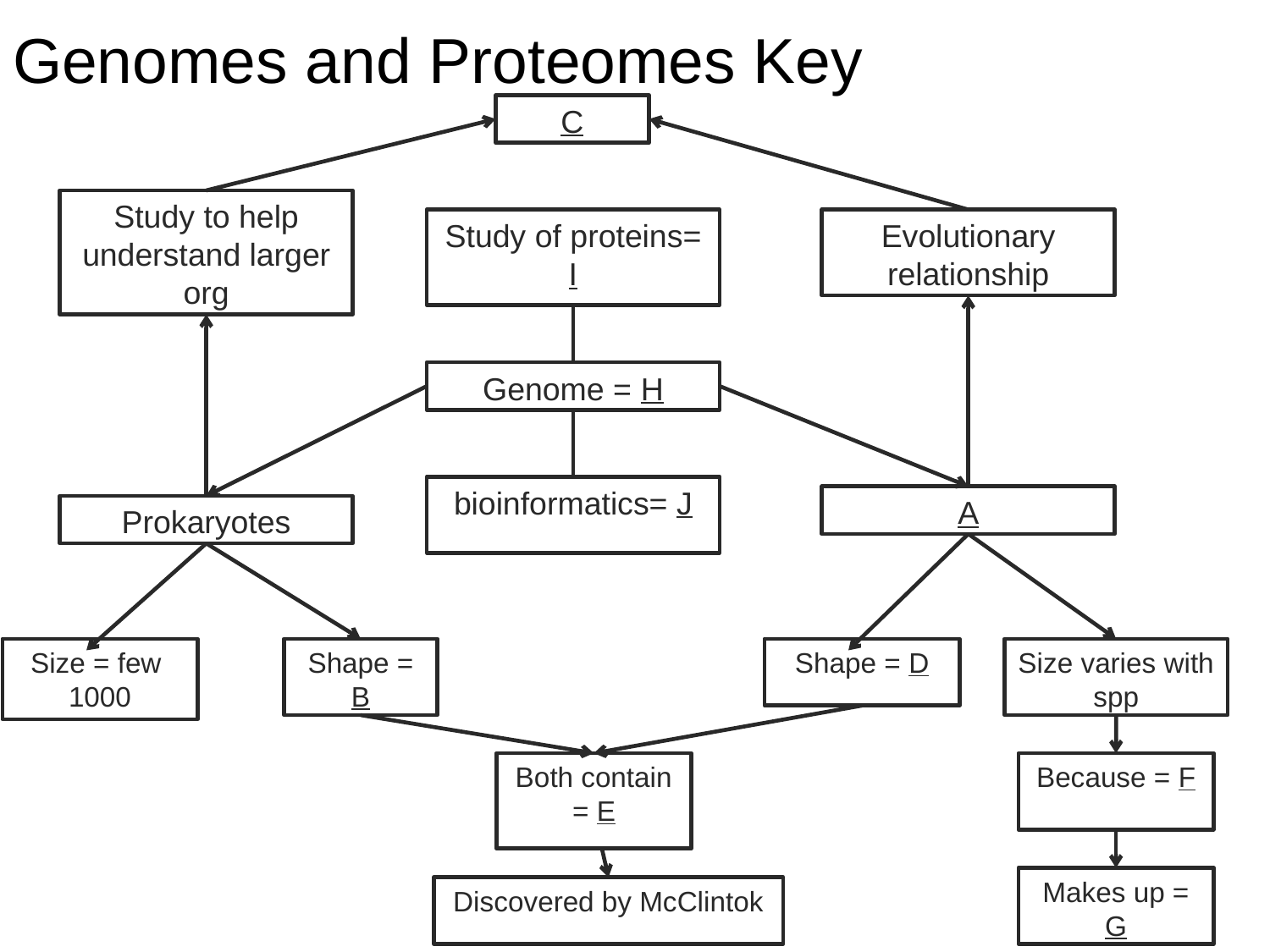

# Genomes and Proteomes Key
C
Study to help understand larger org
Study of proteins= I
Evolutionary relationship
Genome = H
bioinformatics= J
A
Prokaryotes
Size = few  1000
Shape = B
Shape = D
Size varies with spp
Both contain = E
Because = F
Makes up = G
Discovered by McClintok